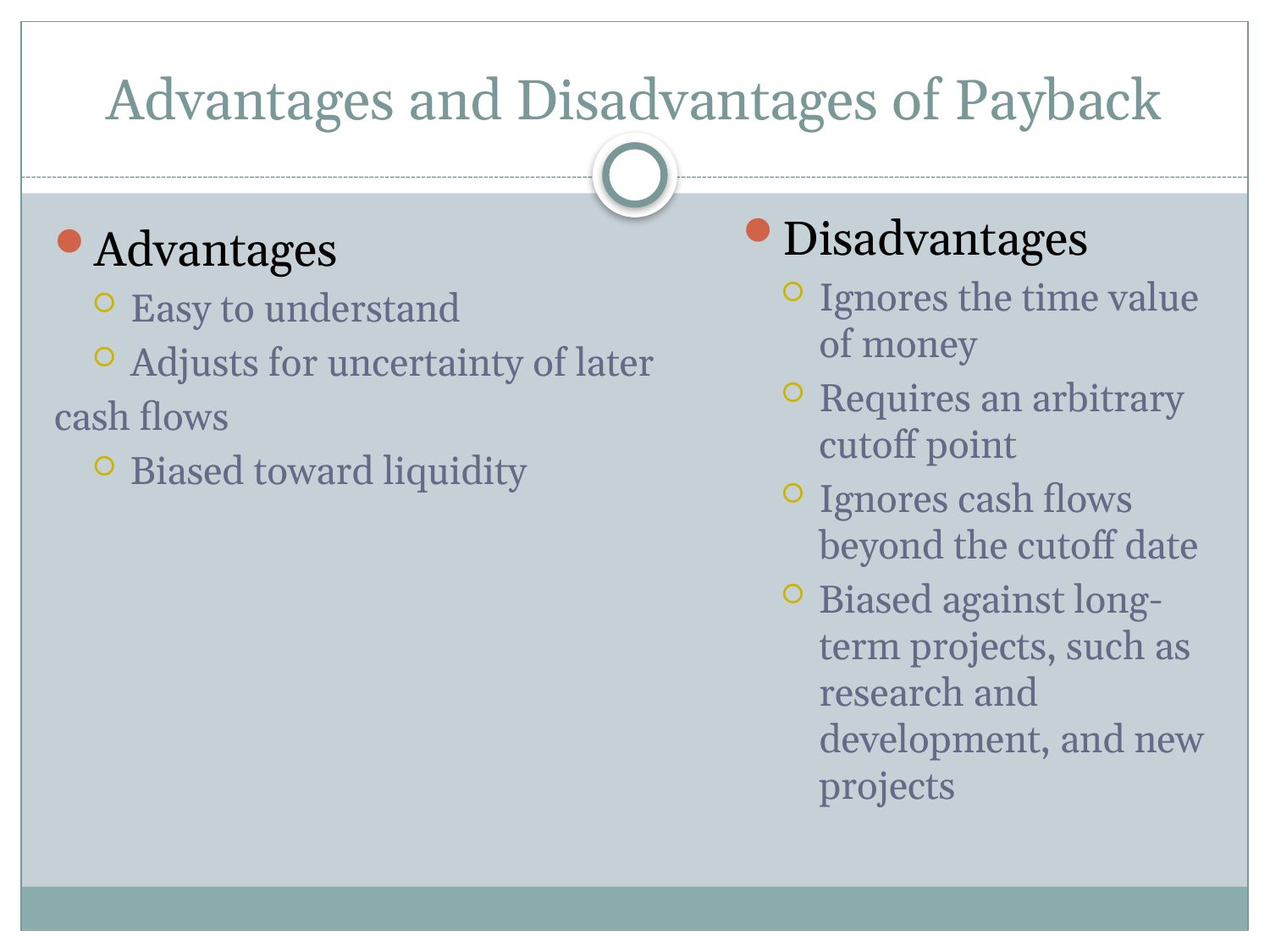

# Advantages and Disadvantages of Payback
Disadvantages
Ignores the time value of money
Requires an arbitrary cutoff point
Ignores cash flows beyond the cutoff date
Biased against long-term projects, such as research and development, and new projects
Advantages
Easy to understand
Adjusts for uncertainty of later
 cash flows
Biased toward liquidity